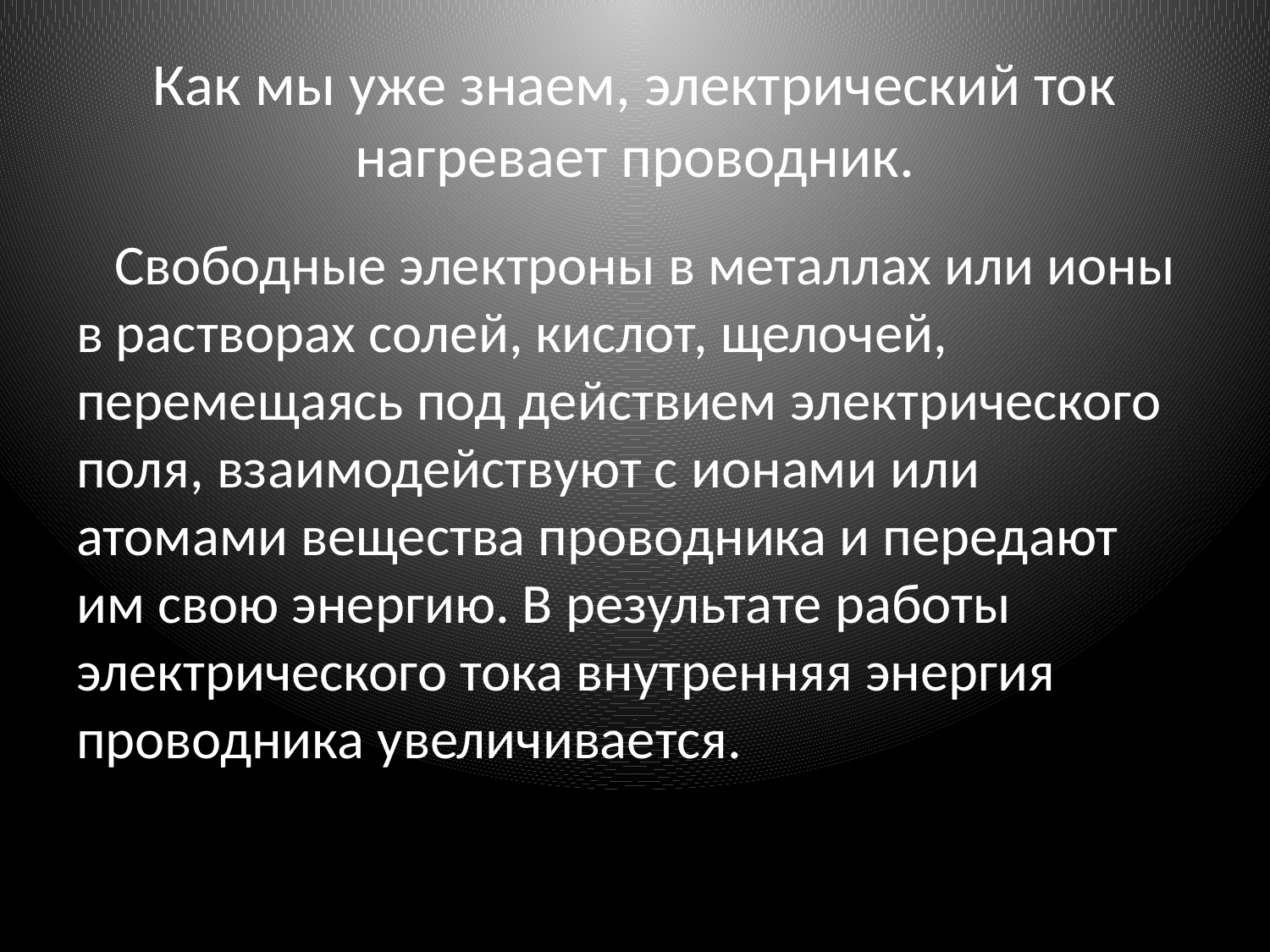

# Как мы уже знаем, электрический ток нагревает проводник.
   Свободные электроны в металлах или ионы в растворах солей, кислот, щелочей, перемещаясь под действием электрического поля, взаимодействуют с ионами или атомами вещества проводника и передают им свою энергию. В результате работы электрического тока внутренняя энергия проводника увеличивается.